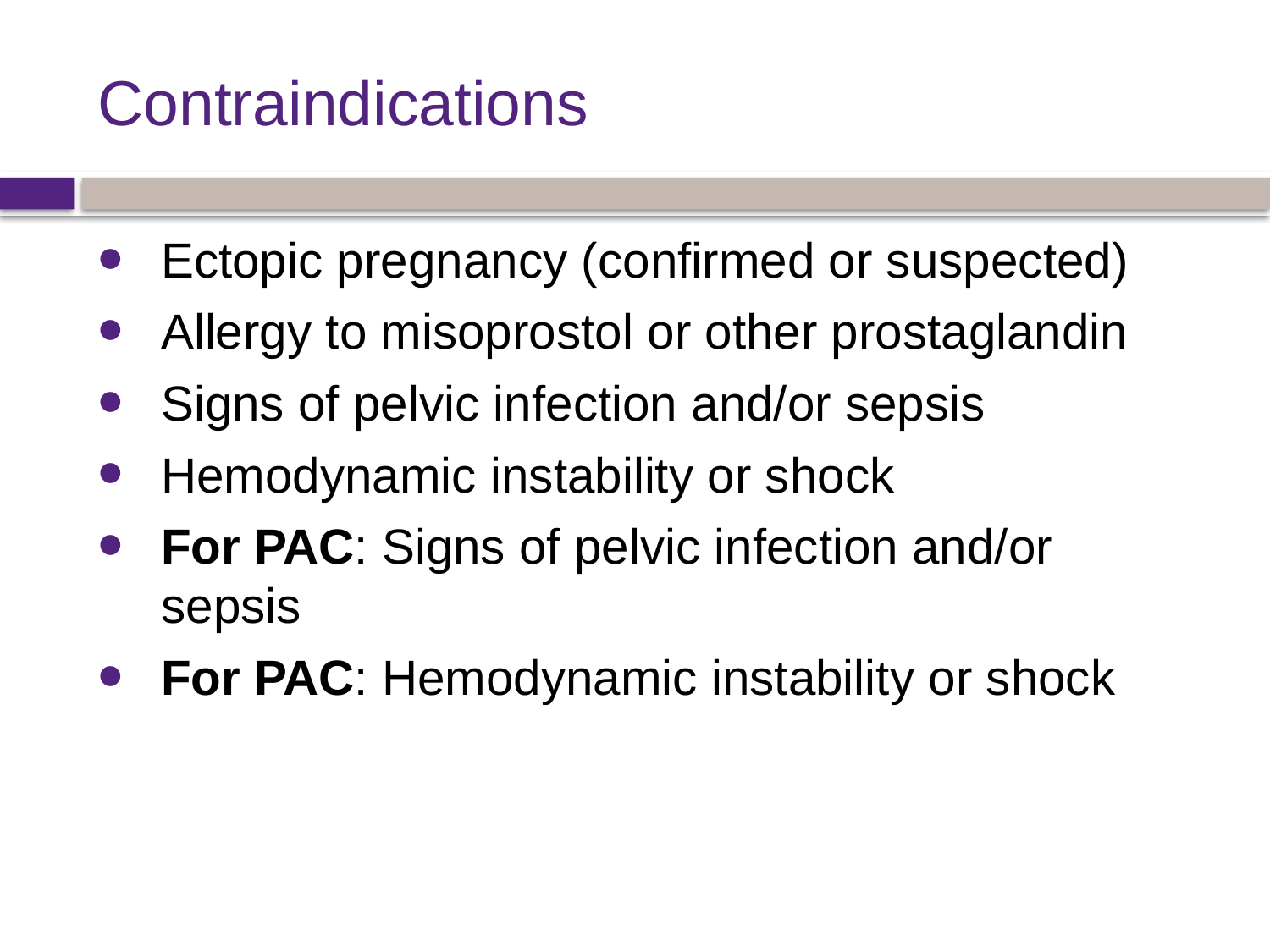

# Contraindications
Ectopic pregnancy (confirmed or suspected)
Allergy to misoprostol or other prostaglandin
Signs of pelvic infection and/or sepsis
Hemodynamic instability or shock
For PAC: Signs of pelvic infection and/or sepsis
For PAC: Hemodynamic instability or shock